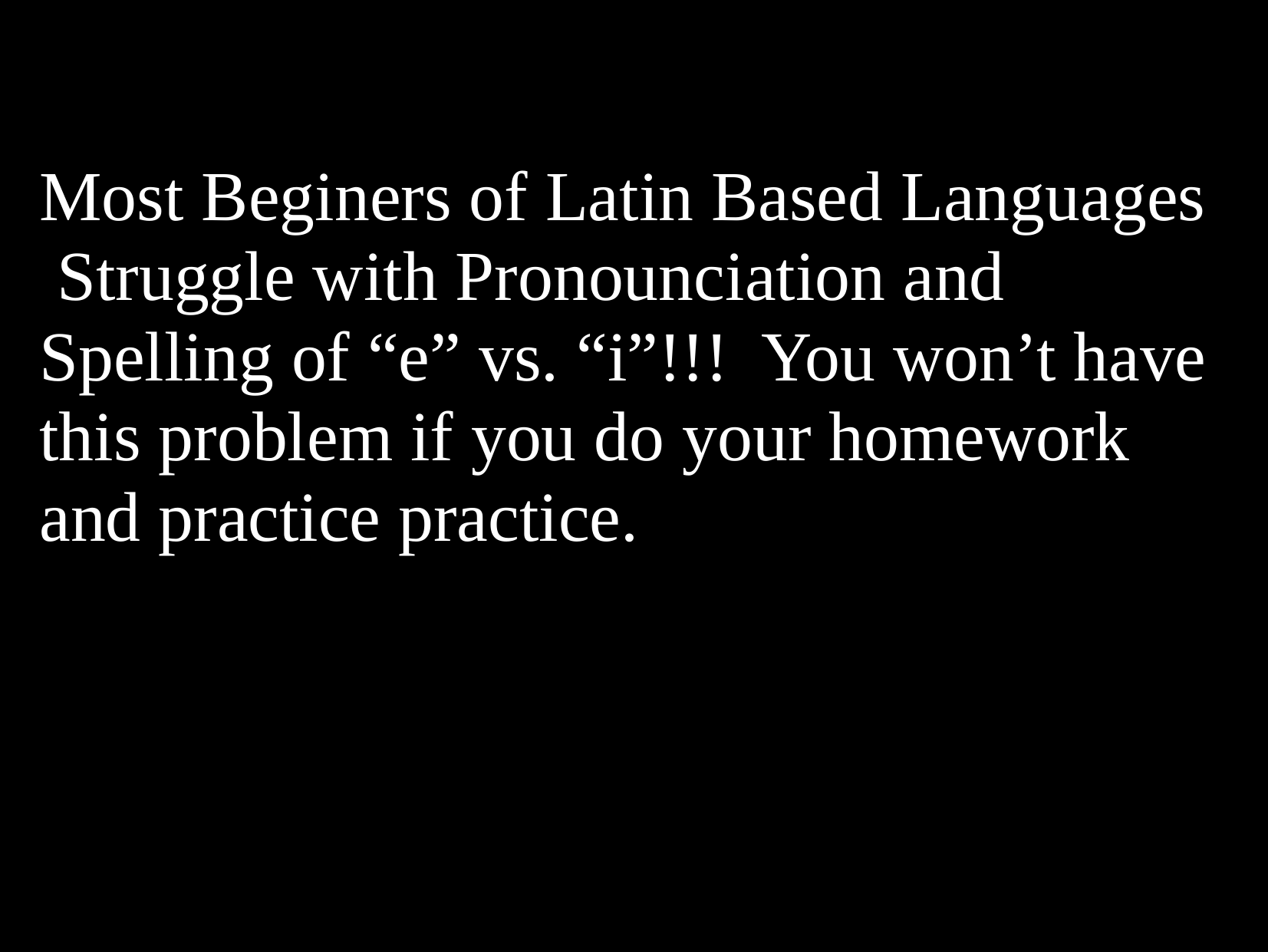

# Most Beginers of Latin Based Languages  Struggle with Pronounciation and Spelling of “e” vs. “i”!!!  You won’t have this problem if you do your homework and practice practice.